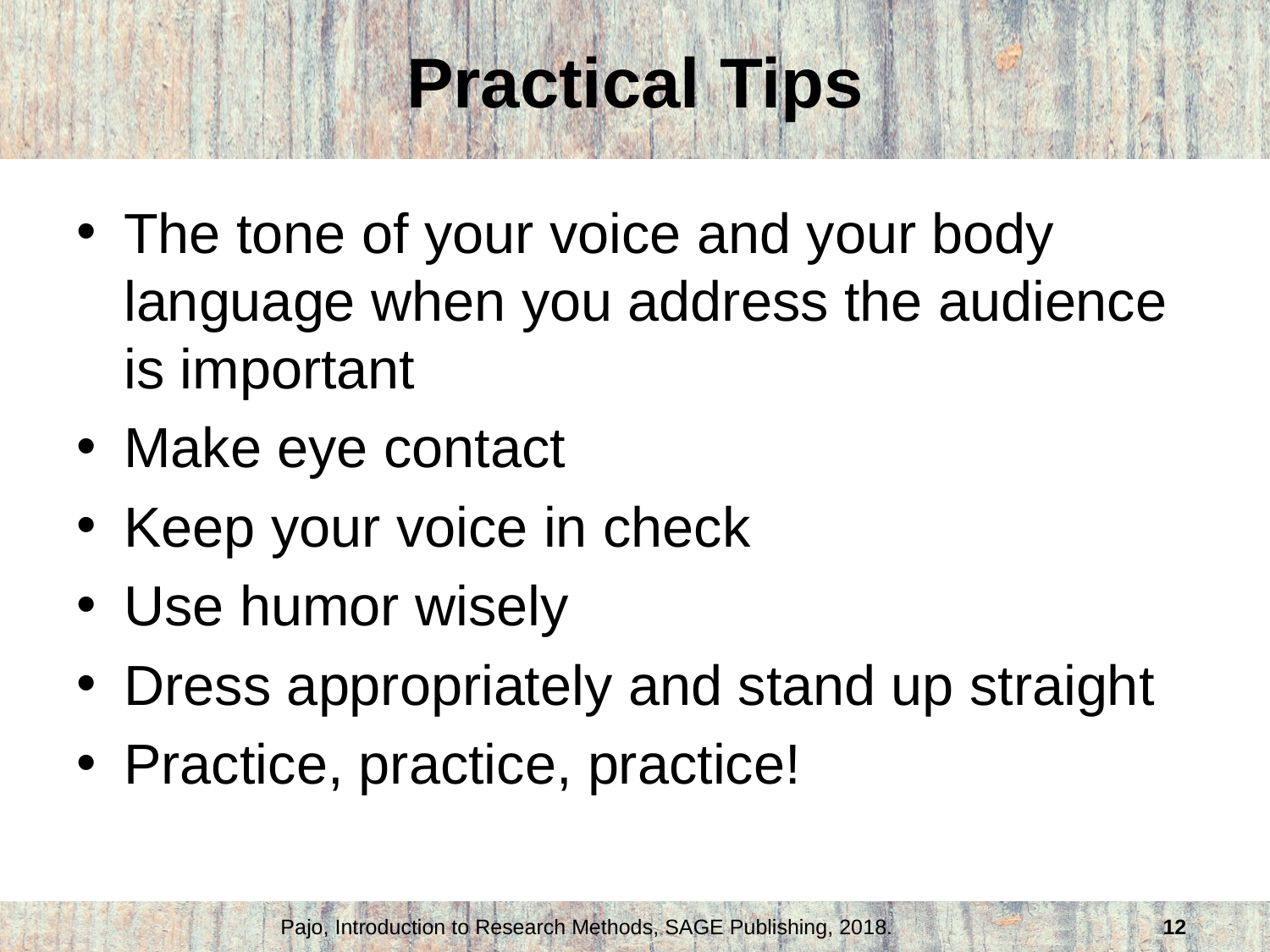

# Practical Tips
The tone of your voice and your body language when you address the audience is important
Make eye contact
Keep your voice in check
Use humor wisely
Dress appropriately and stand up straight
Practice, practice, practice!
Pajo, Introduction to Research Methods, SAGE Publishing, 2018.
12